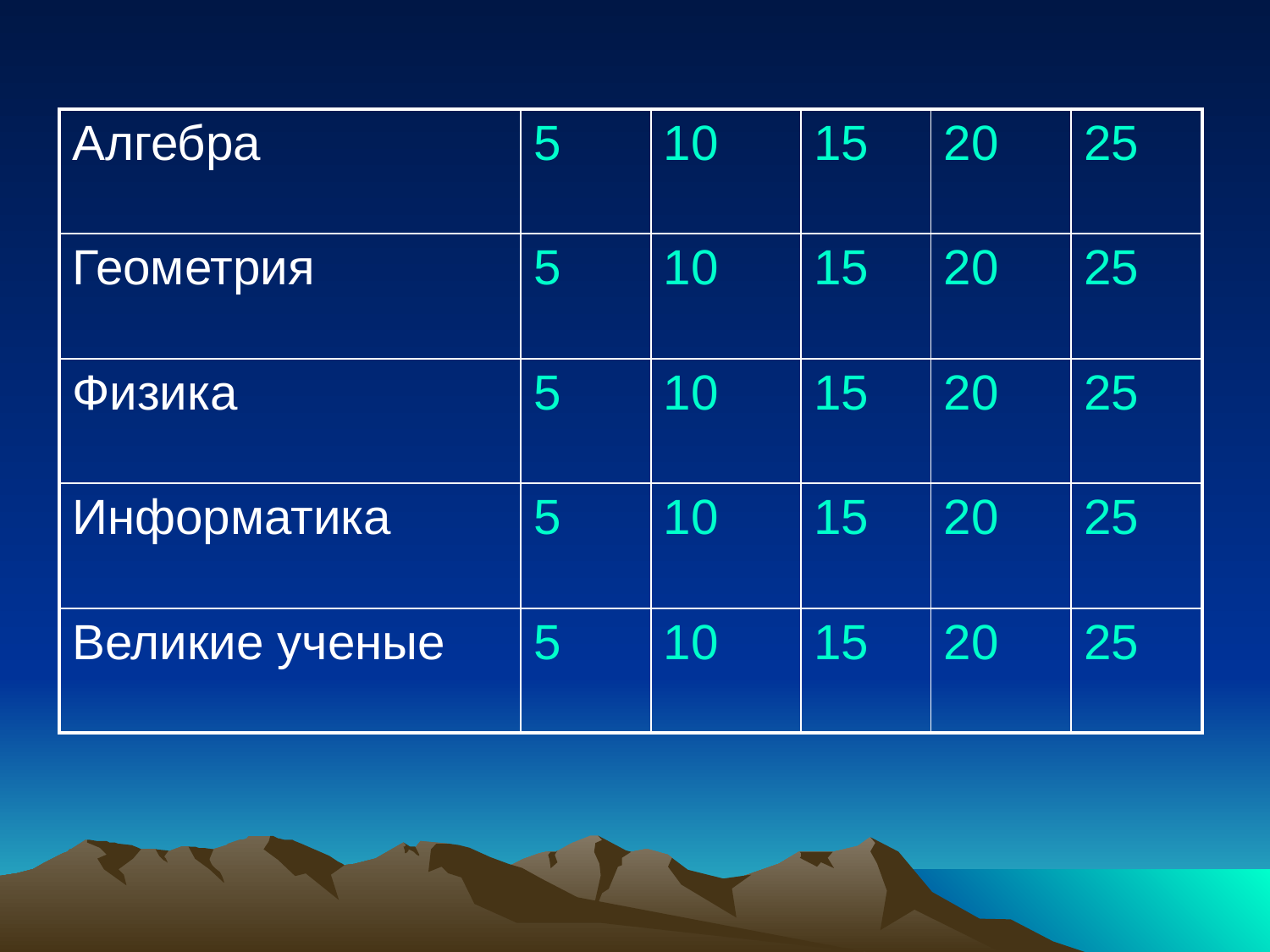

| Алгебра | 5 | 10 | 15 | 20 | 25 |
| --- | --- | --- | --- | --- | --- |
| Геометрия | 5 | 10 | 15 | 20 | 25 |
| Физика | 5 | 10 | 15 | 20 | 25 |
| Информатика | 5 | 10 | 15 | 20 | 25 |
| Великие ученые | 5 | 10 | 15 | 20 | 25 |